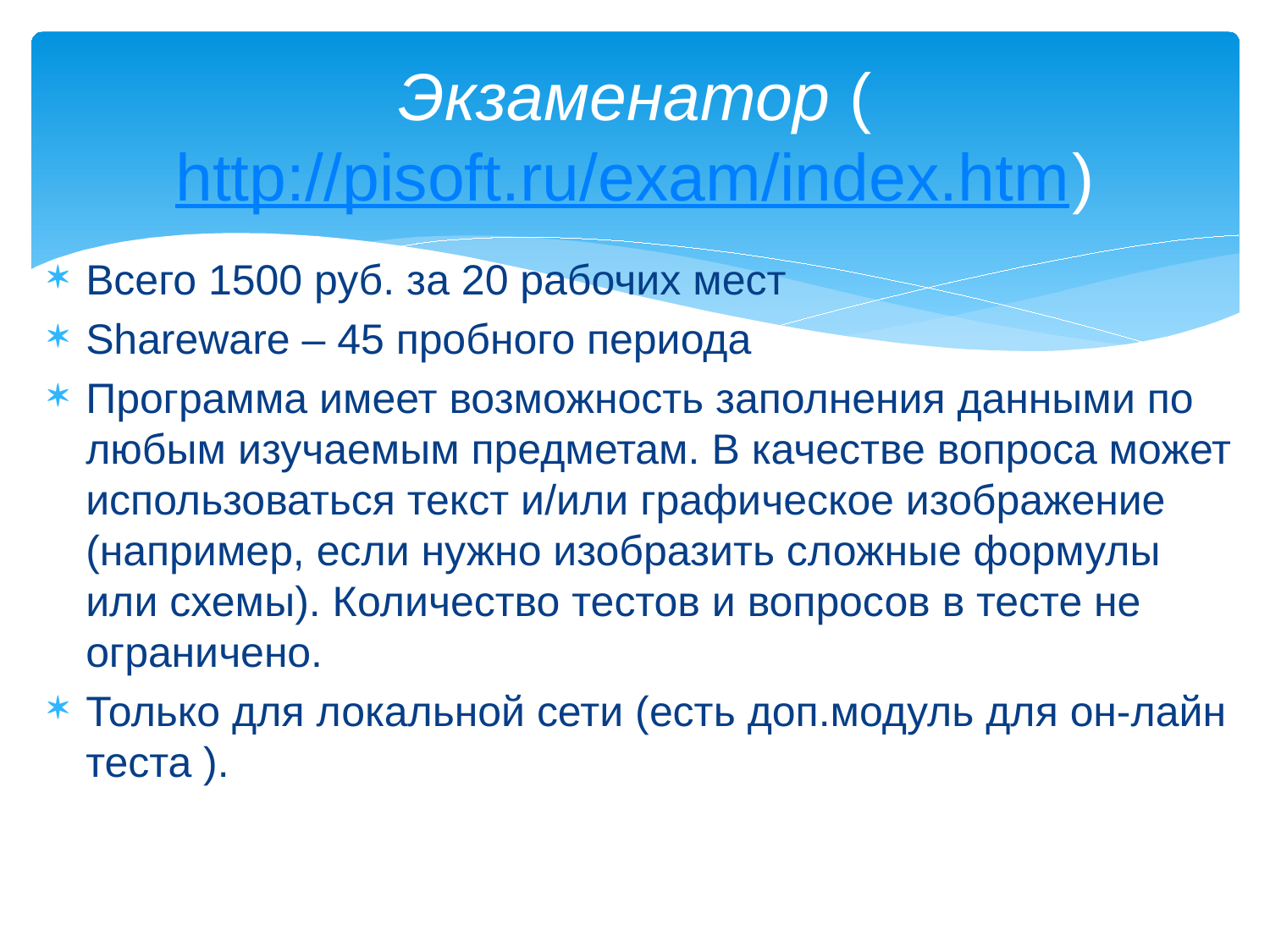

# Экзаменатор (http://pisoft.ru/exam/index.htm)
Всего 1500 руб. за 20 рабочих мест
Shareware – 45 пробного периода
Программа имеет возможность заполнения данными по любым изучаемым предметам. В качестве вопроса может использоваться текст и/или графическое изображение (например, если нужно изобразить сложные формулы или схемы). Количество тестов и вопросов в тесте не ограничено.
Только для локальной сети (есть доп.модуль для он-лайн теста ).